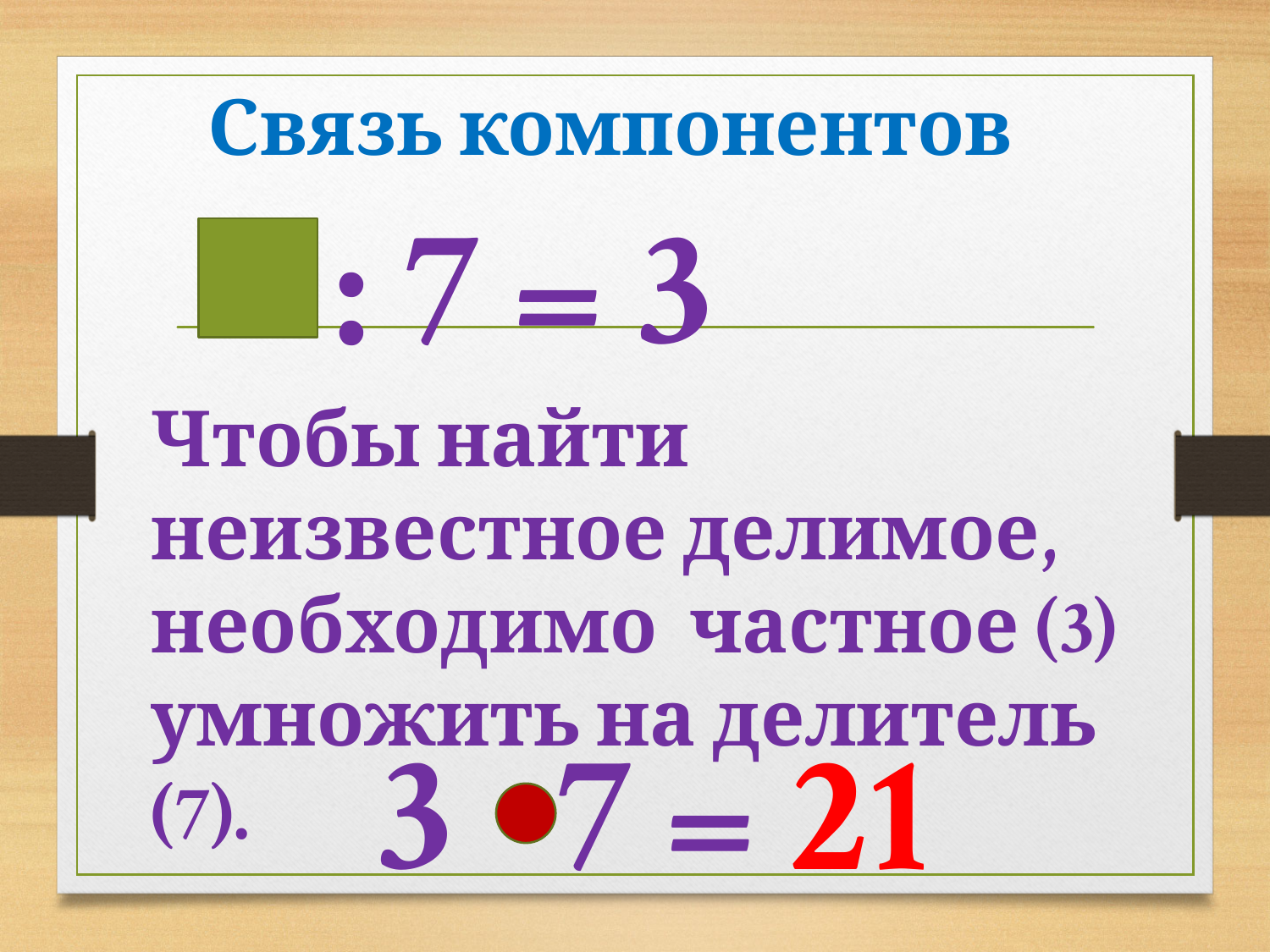

# Связь компонентов
   : 7 = 3

Чтобы найти неизвестное делимое,
необходимо  частное (3)
умножить на делитель (7).
 3   7 = 21